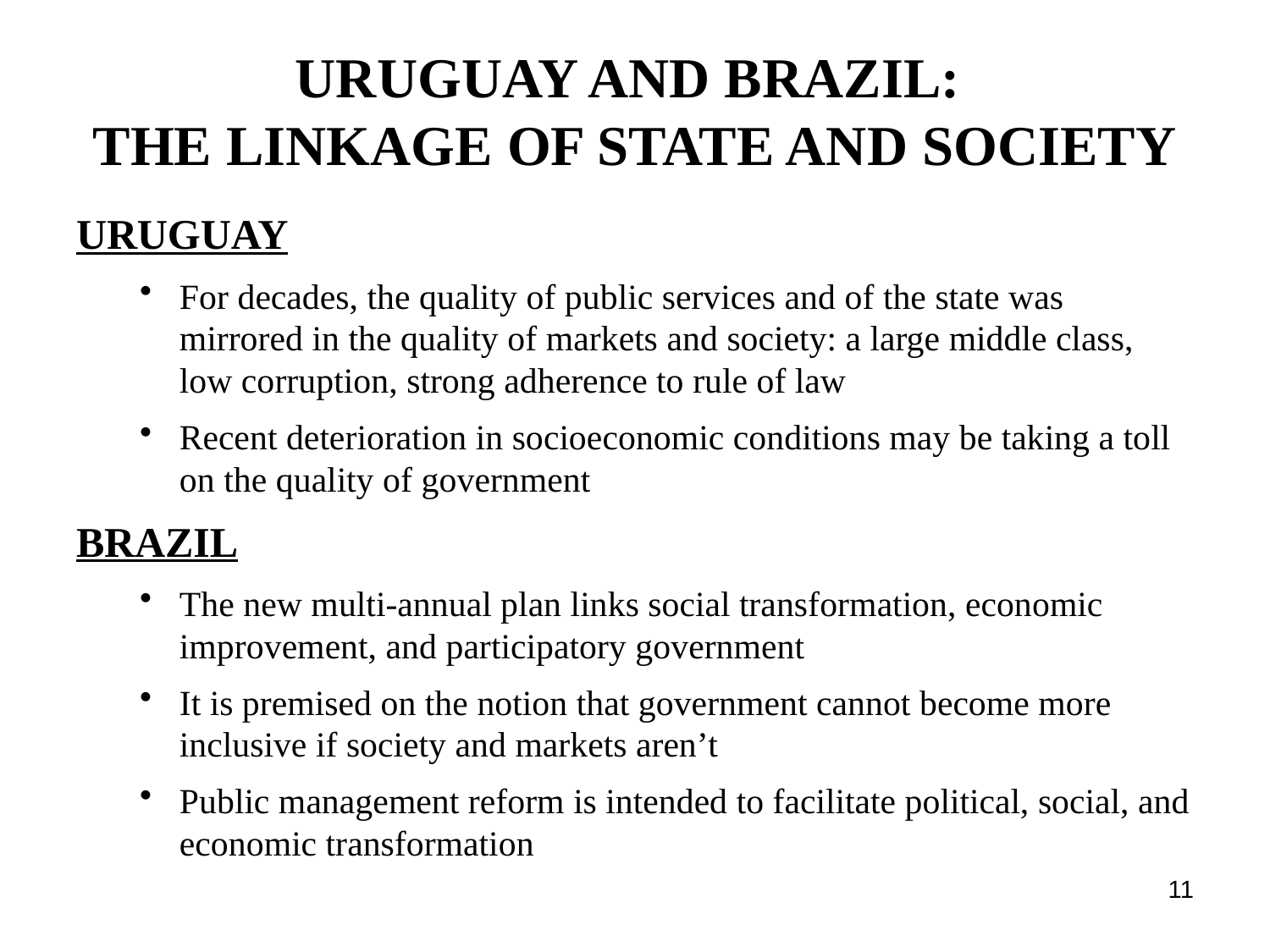

# URUGUAY AND BRAZIL: THE LINKAGE OF STATE AND SOCIETY
URUGUAY
For decades, the quality of public services and of the state was mirrored in the quality of markets and society: a large middle class, low corruption, strong adherence to rule of law
Recent deterioration in socioeconomic conditions may be taking a toll on the quality of government
BRAZIL
The new multi-annual plan links social transformation, economic improvement, and participatory government
It is premised on the notion that government cannot become more inclusive if society and markets aren’t
Public management reform is intended to facilitate political, social, and economic transformation
11